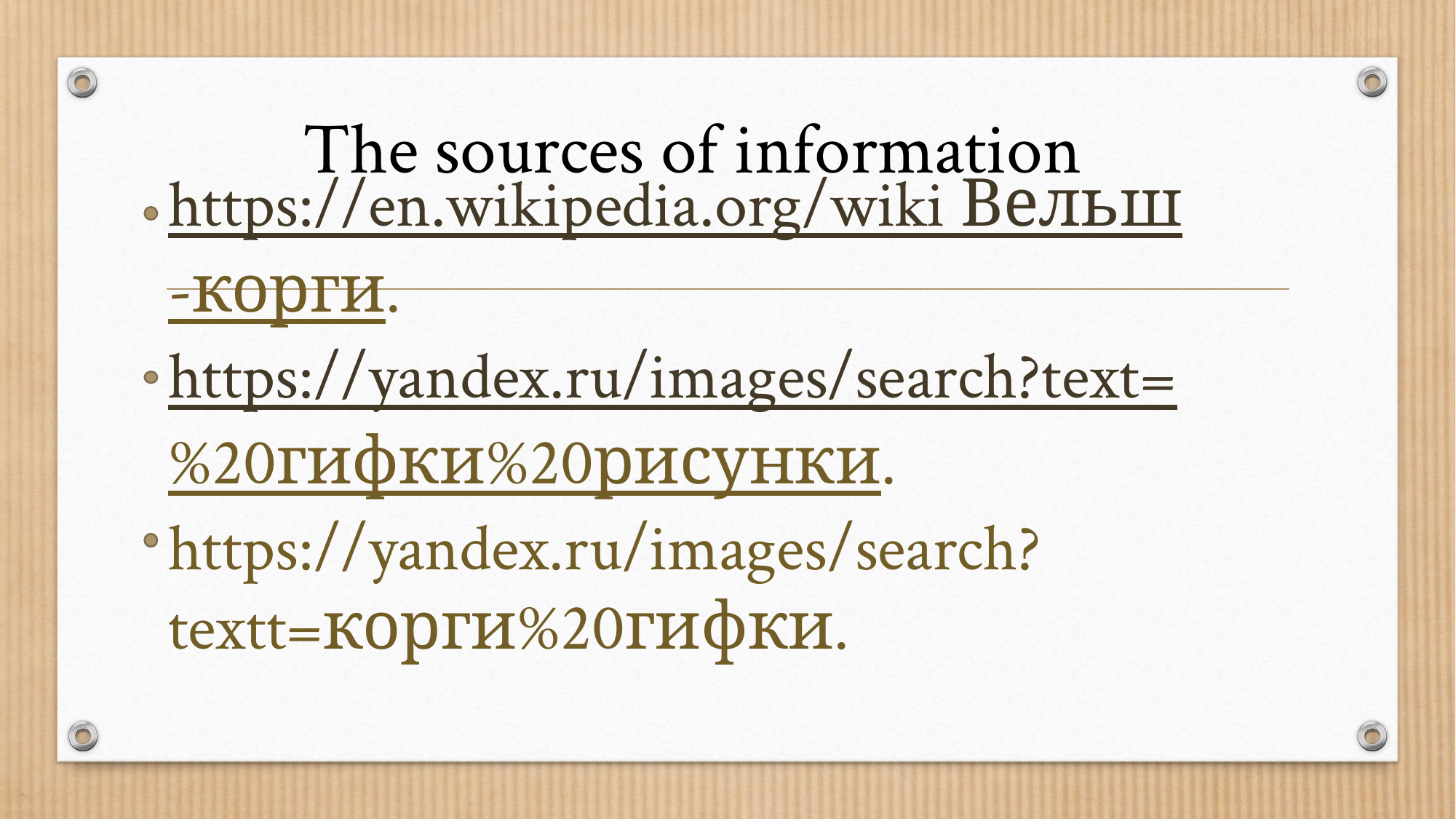

The sources of information
# https://en.wikipedia.org/wiki Вельш-корги. https://yandex.ru/images/search?text=%20гифки%20рисунки. https://yandex.ru/images/search?textt=корги%20гифки.